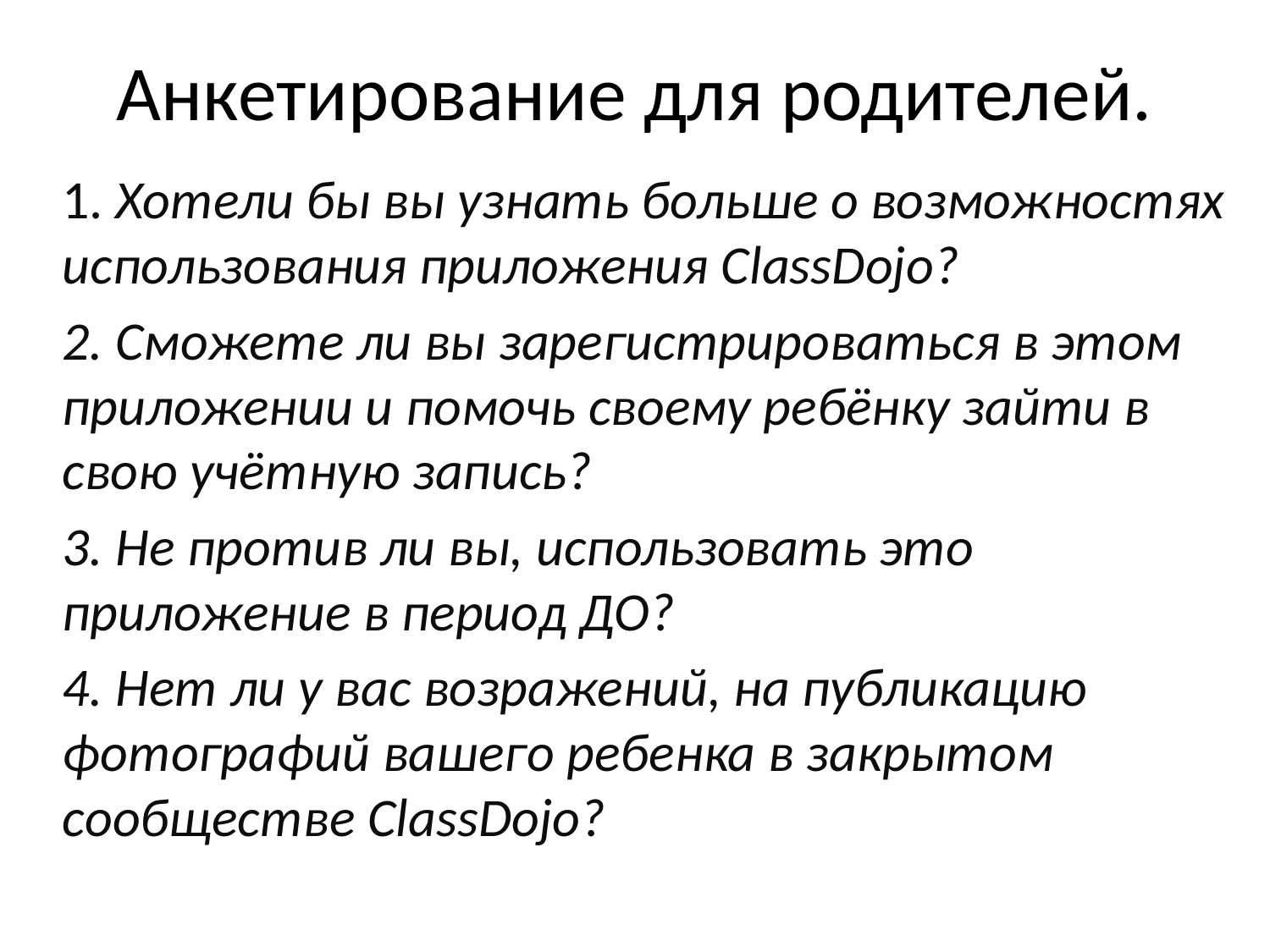

# Анкетирование для родителей.
1. Хотели бы вы узнать больше о возможностях использования приложения ClassDojo?
2. Сможете ли вы зарегистрироваться в этом приложении и помочь своему ребёнку зайти в свою учётную запись?
3. Не против ли вы, использовать это приложение в период ДО?
4. Нет ли у вас возражений, на публикацию фотографий вашего ребенка в закрытом сообществе ClassDojo?